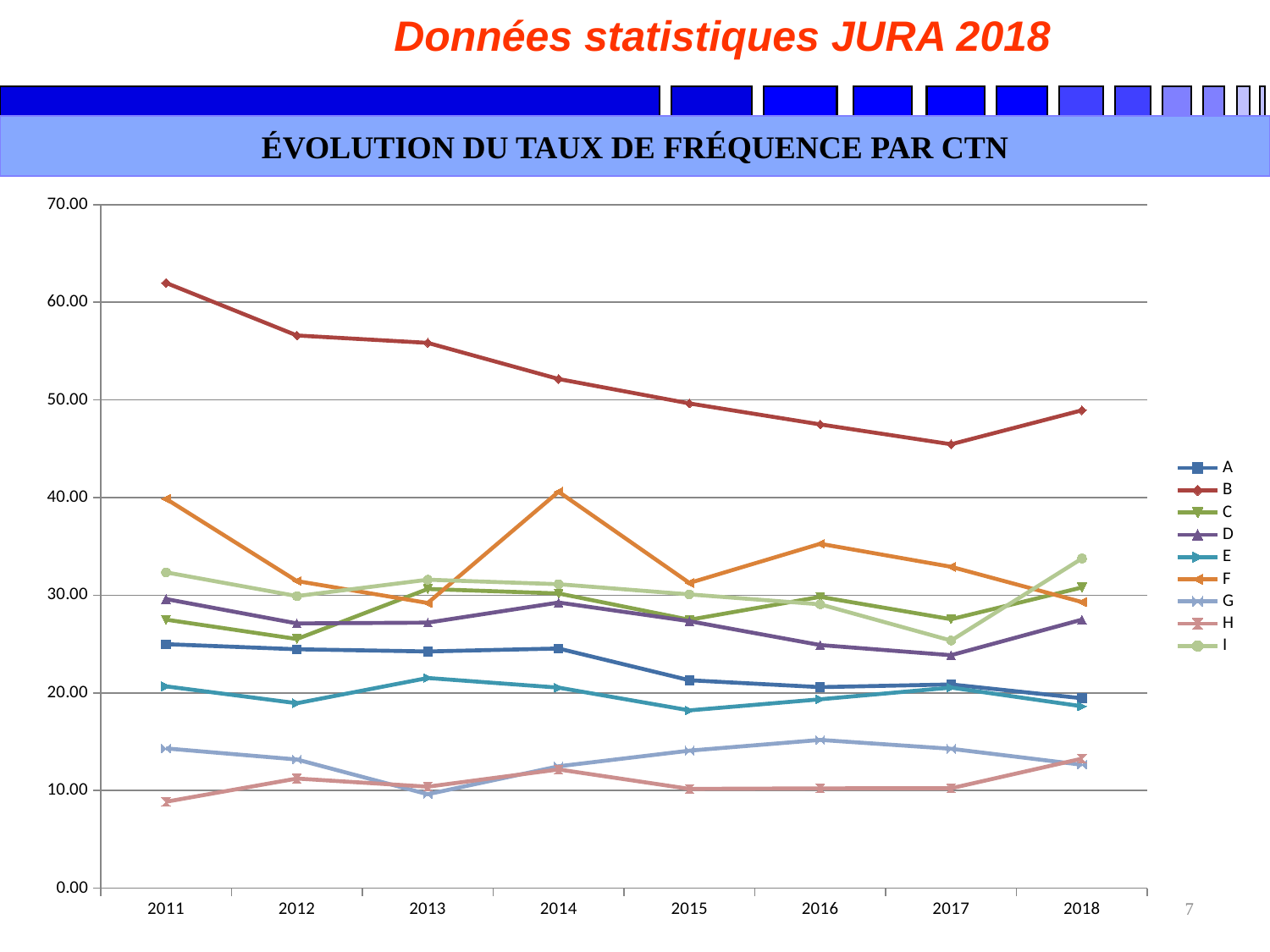

Données statistiques JURA 2018

ÉVOLUTION DU TAUX DE FRÉQUENCE PAR CTN

### Chart

| Category | A | B | C | D | E | F | G | H | I |
|---|---|---|---|---|---|---|---|---|---|
| 2011 | 24.990700631318195 | 61.98416421756442 | 27.504871449528057 | 29.614017788559025 | 20.675796540869545 | 39.87570989257217 | 14.319210620175943 | 8.856921664151166 | 32.34430229647093 |
| 2012 | 24.469230335407723 | 56.6015804643688 | 25.517034623068774 | 27.116491028927157 | 18.944604846280843 | 31.451890759005604 | 13.183262751178544 | 11.231970808266066 | 29.914552342594348 |
| 2013 | 24.245394099115575 | 55.84636528698902 | 30.64123063414199 | 27.19653158516098 | 21.526503531857212 | 29.20633251701634 | 9.626612793454978 | 10.39757282702871 | 31.59473633081508 |
| 2014 | 24.54823659535266 | 52.14370760865473 | 30.185357458989774 | 29.252893546853176 | 20.539502533248644 | 40.600793038915526 | 12.48591687763393 | 12.165654823875682 | 31.131446591129205 |
| 2015 | 21.298681419931974 | 49.6418568871035 | 27.487485749456606 | 27.34330961083669 | 18.21143198680561 | 31.257491168034985 | 14.08983538140832 | 10.176023951019 | 30.088012013750745 |
| 2016 | 20.58982642553329 | 47.49323554573059 | 29.839610500696985 | 24.90183575048817 | 19.347691882106417 | 35.27448570701012 | 15.190208319952195 | 10.228974861034187 | 29.07219206734162 |
| 2017 | 20.866840664014973 | 45.46115573406388 | 27.546421458996214 | 23.86373427598134 | 20.545653691901265 | 32.913460325305145 | 14.277100035440801 | 10.237736831476687 | 25.359511762948507 |
| 2018 | 19.457936976428883 | 48.942104931108254 | 30.798429652149306 | 27.502748345432554 | 18.63063127077803 | 29.303982464496894 | 12.647874735448621 | 13.270840517245992 | 33.764208489087245 |
7